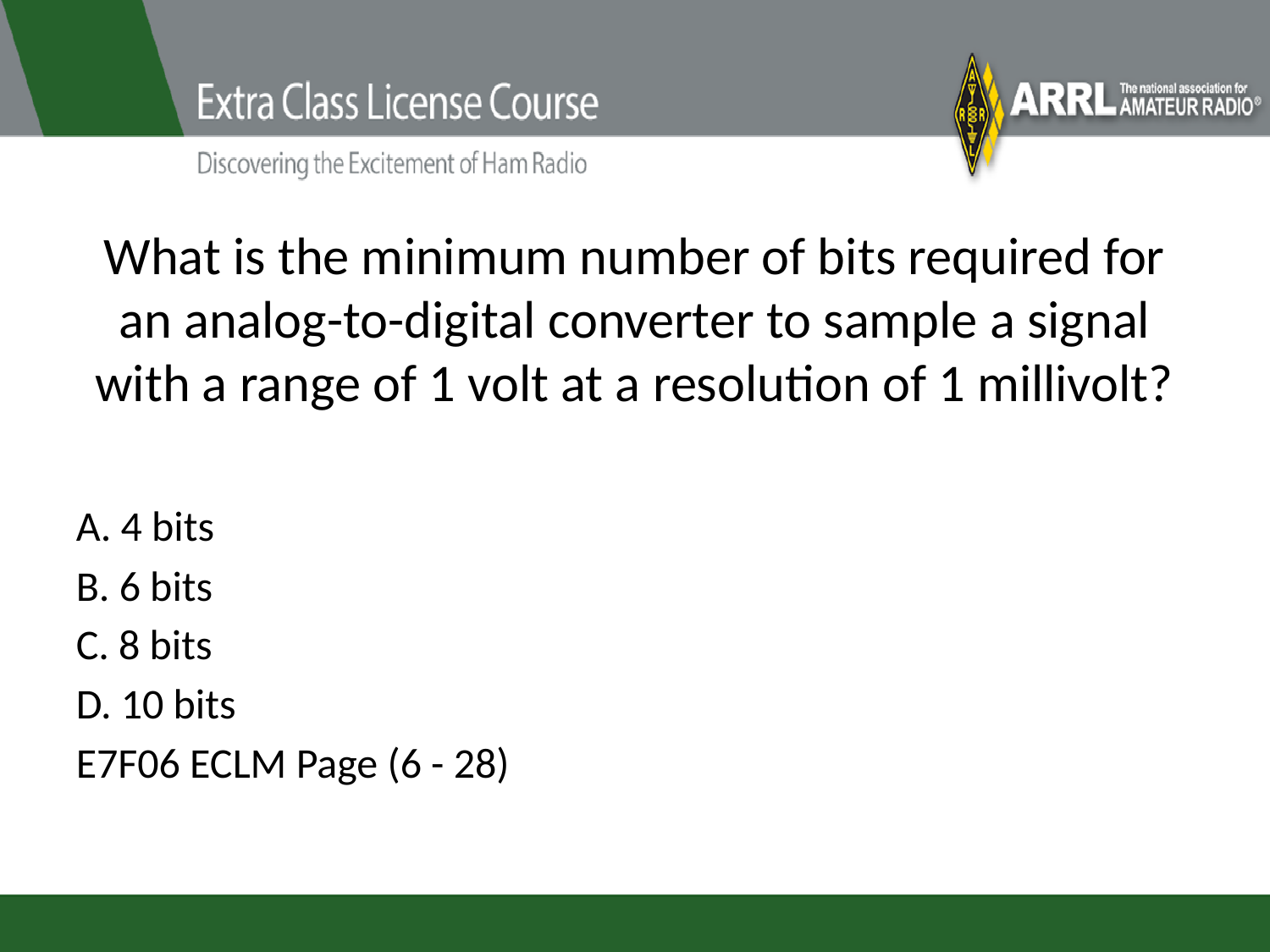

# What is the minimum number of bits required for an analog-to-digital converter to sample a signal with a range of 1 volt at a resolution of 1 millivolt?
A. 4 bits
B. 6 bits
C. 8 bits
D. 10 bits
E7F06 ECLM Page (6 - 28)